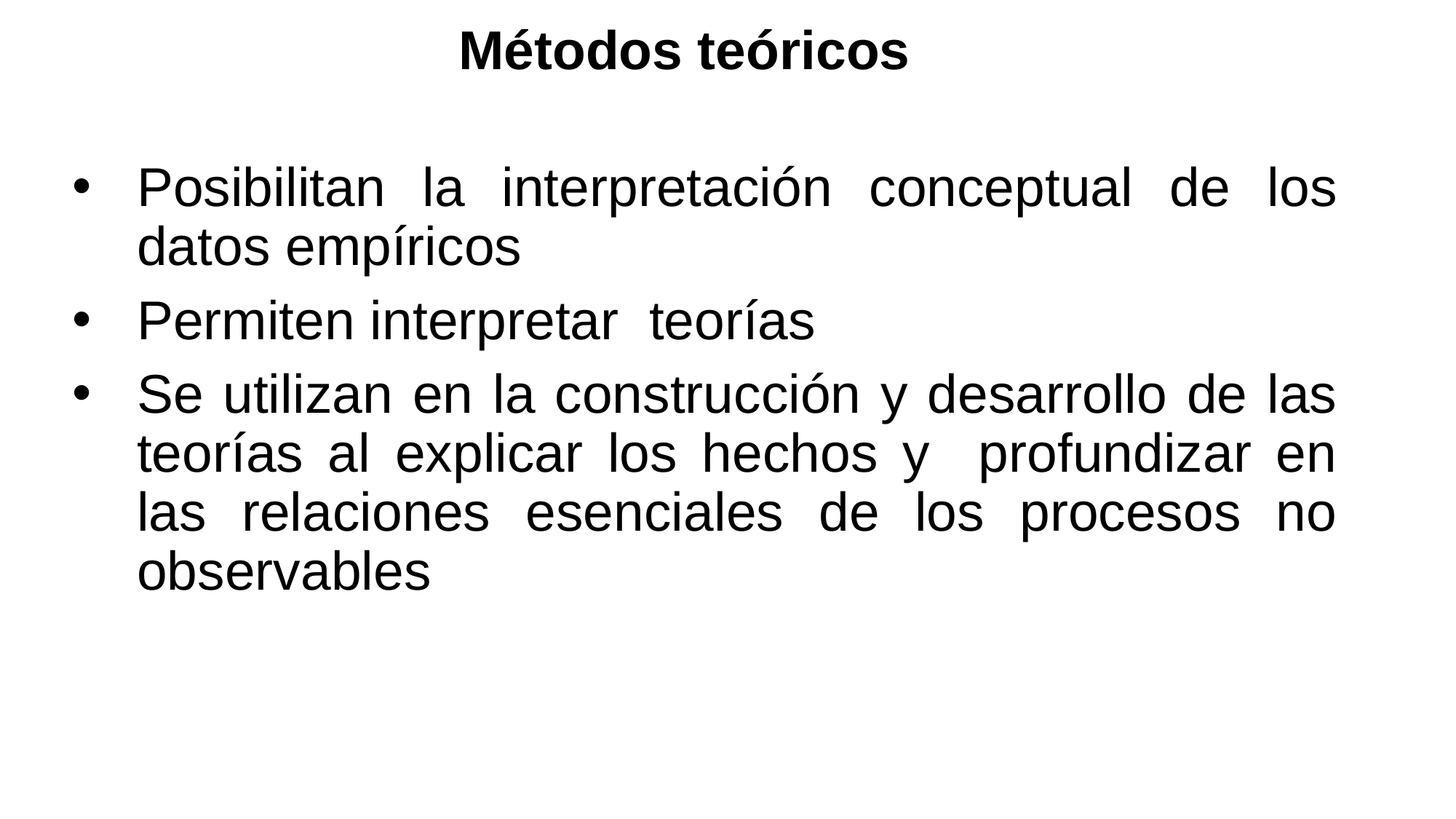

Métodos teóricos
Posibilitan la interpretación conceptual de los datos empíricos
Permiten interpretar  teorías
Se utilizan en la construcción y desarrollo de las teorías al explicar los hechos y  profundizar en las relaciones esenciales de los procesos no observables